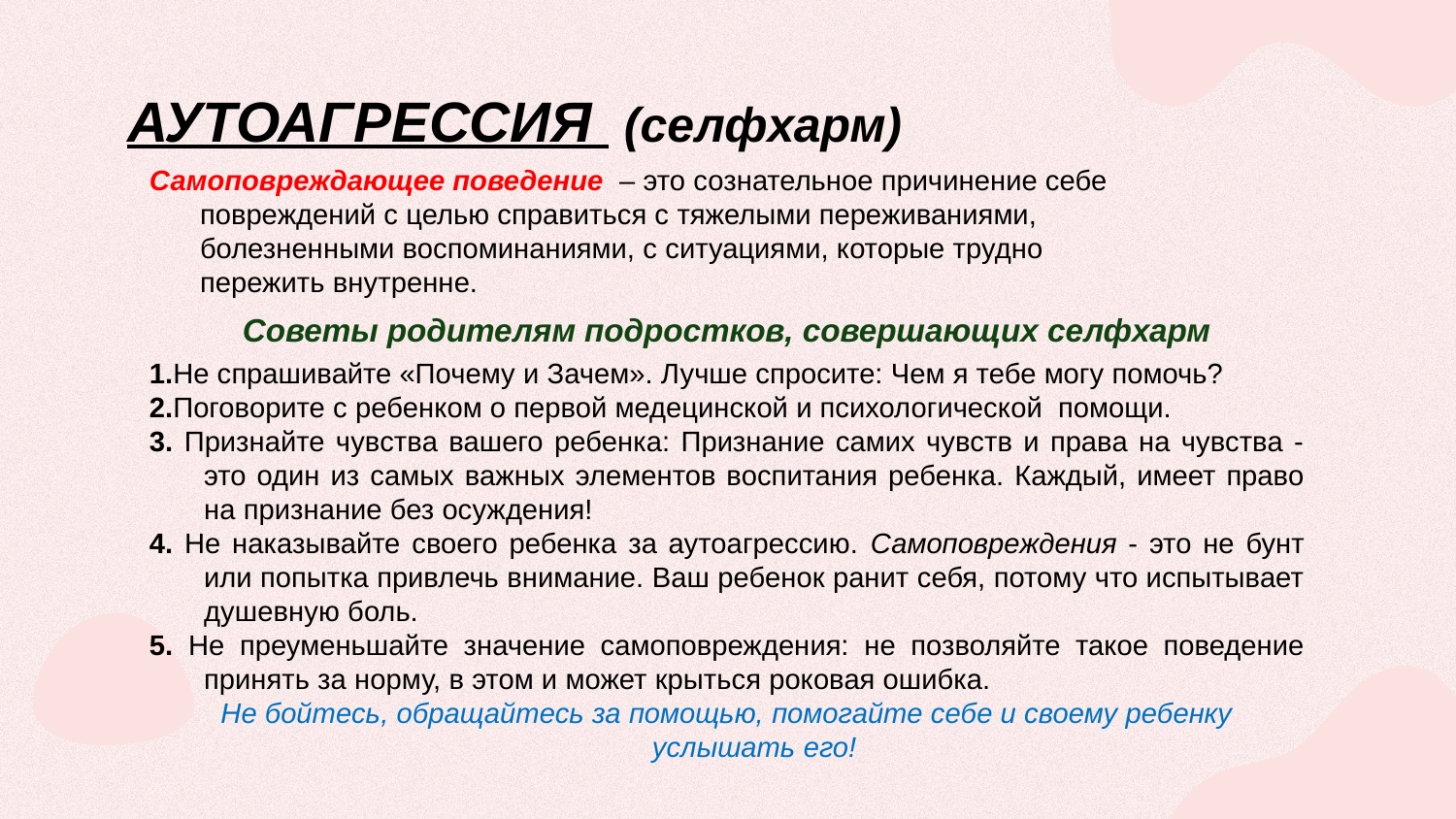

# АУТОАГРЕССИЯ  (селфхарм)
Самоповреждающее поведение  – это сознательное причинение себе повреждений с целью справиться с тяжелыми переживаниями, болезненными воспоминаниями, с ситуациями, которые трудно пережить внутренне.

Советы родителям подростков, совершающих селфхарм

1.Не спрашивайте «Почему и Зачем». Лучше спросите: Чем я тебе могу помочь?
2.Поговорите с ребенком о первой медецинской и психологической  помощи.
3. Признайте чувства вашего ребенка: Признание самих чувств и права на чувства - это один из самых важных элементов воспитания ребенка. Каждый, имеет право на признание без осуждения!
4. Не наказывайте своего ребенка за аутоагрессию. Самоповреждения - это не бунт или попытка привлечь внимание. Ваш ребенок ранит себя, потому что испытывает душевную боль.
5. Не преуменьшайте значение самоповреждения: не позволяйте такое поведение принять за норму, в этом и может крыться роковая ошибка.
Не бойтесь, обращайтесь за помощью, помогайте себе и своему ребенку услышать его!